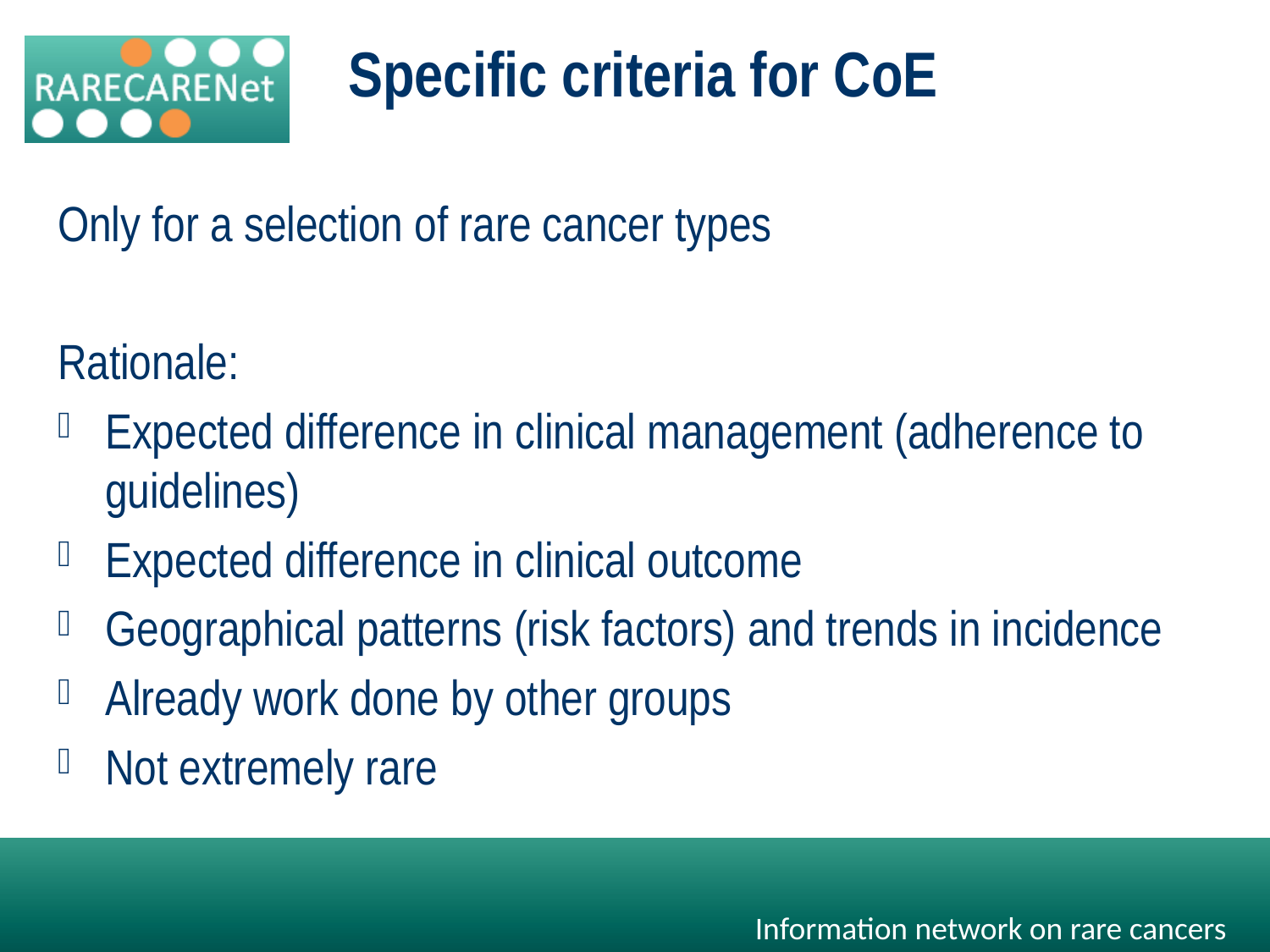

# Specific criteria for CoE
Only for a selection of rare cancer types

Rationale:
Expected difference in clinical management (adherence to guidelines)
Expected difference in clinical outcome
Geographical patterns (risk factors) and trends in incidence
Already work done by other groups
Not extremely rare